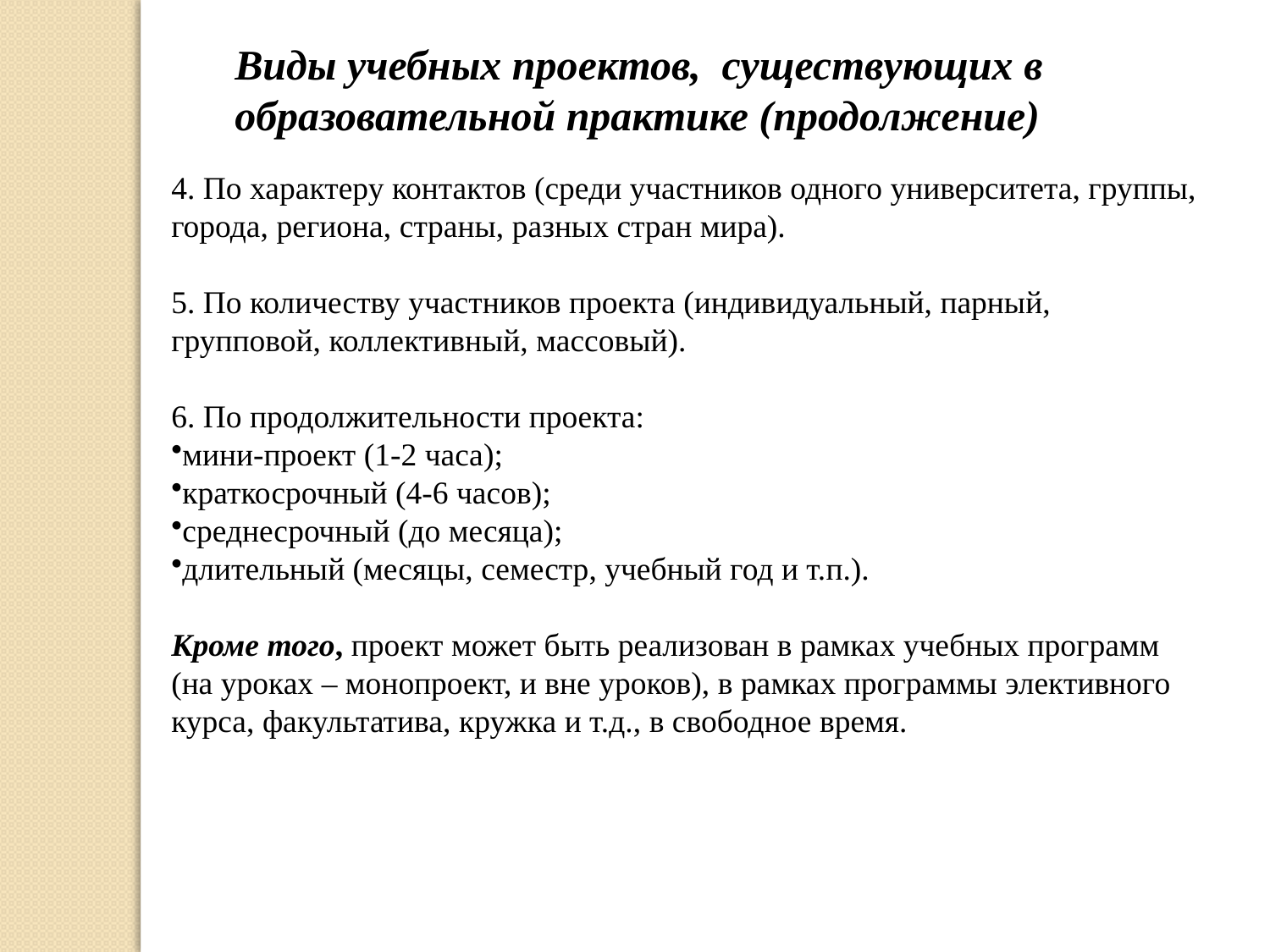

Виды учебных проектов,  существующих в образовательной практике (продолжение)

4. По характеру контактов (среди участников одного университета, группы, города, региона, страны, разных стран мира).

5. По количеству участников проекта (индивидуальный, парный, групповой, коллективный, массовый).

6. По продолжительности проекта:
мини-проект (1-2 часа);
краткосрочный (4-6 часов);
среднесрочный (до месяца);
длительный (месяцы, семестр, учебный год и т.п.).

Кроме того, проект может быть реализован в рамках учебных программ (на уроках – монопроект, и вне уроков), в рамках программы элективного курса, факультатива, кружка и т.д., в свободное время.